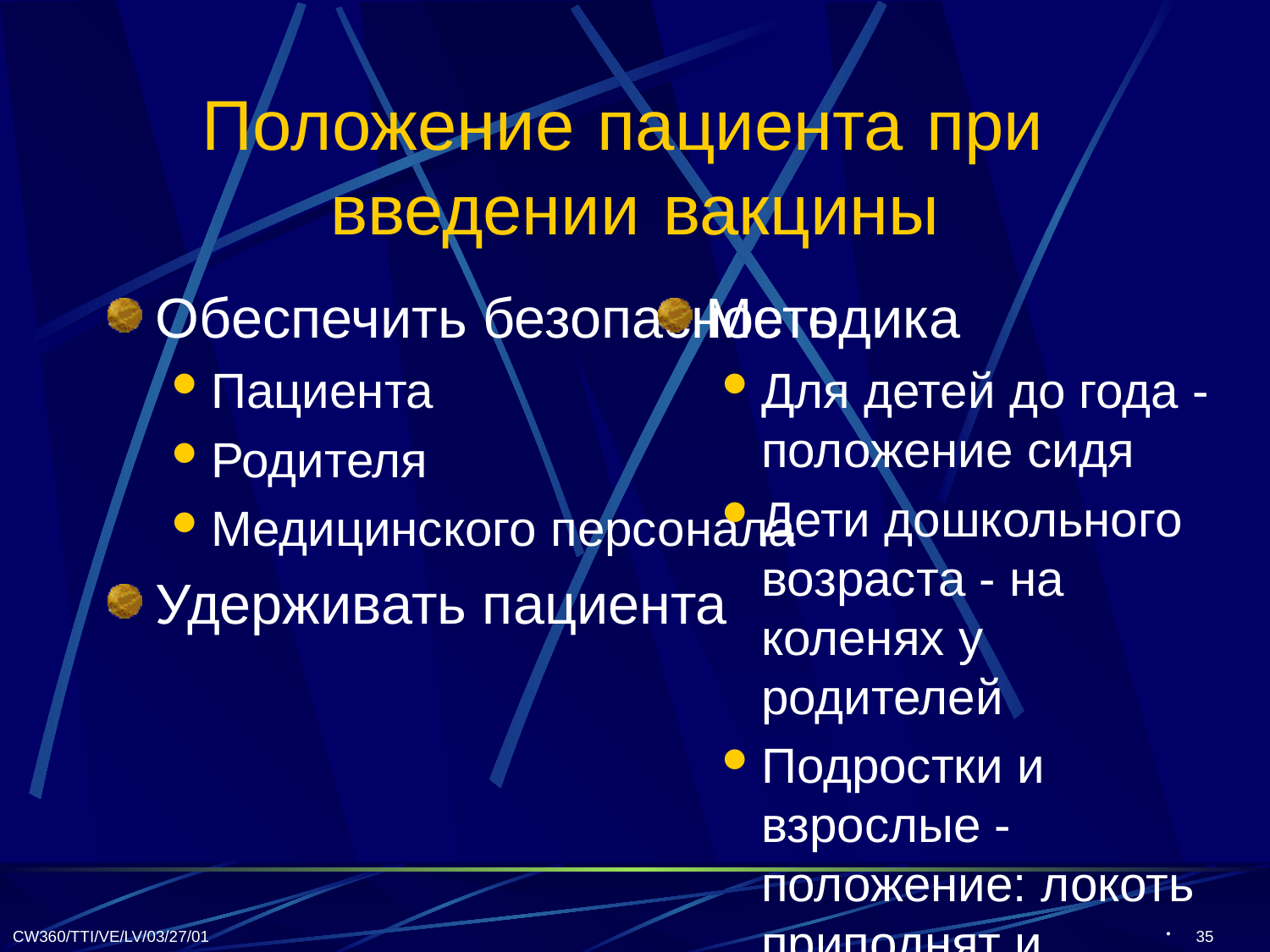

# Положение пациента при  введении вакцины
Обеспечить безопасность
Пациента
Родителя
Медицинского персонала
Удерживать пациента
Методика
Для детей до года - положение сидя
Дети дошкольного возраста - на коленях у родителей
Подростки и взрослые - положение: локоть приподнят и отведен
CW360/TTI/VE/LV/03/27/01